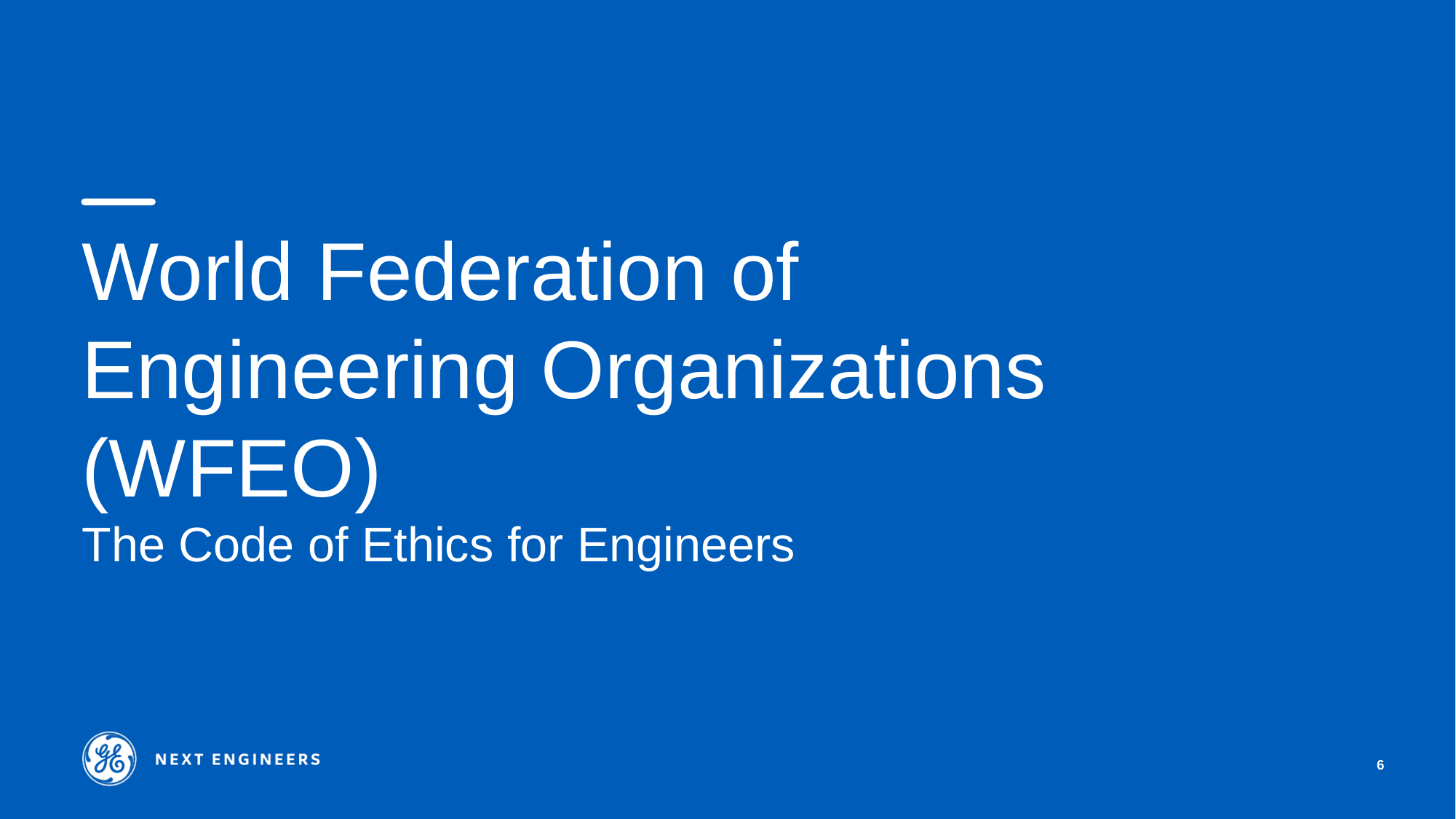

World Federation of Engineering Organizations (WFEO)
The Code of Ethics for Engineers
6